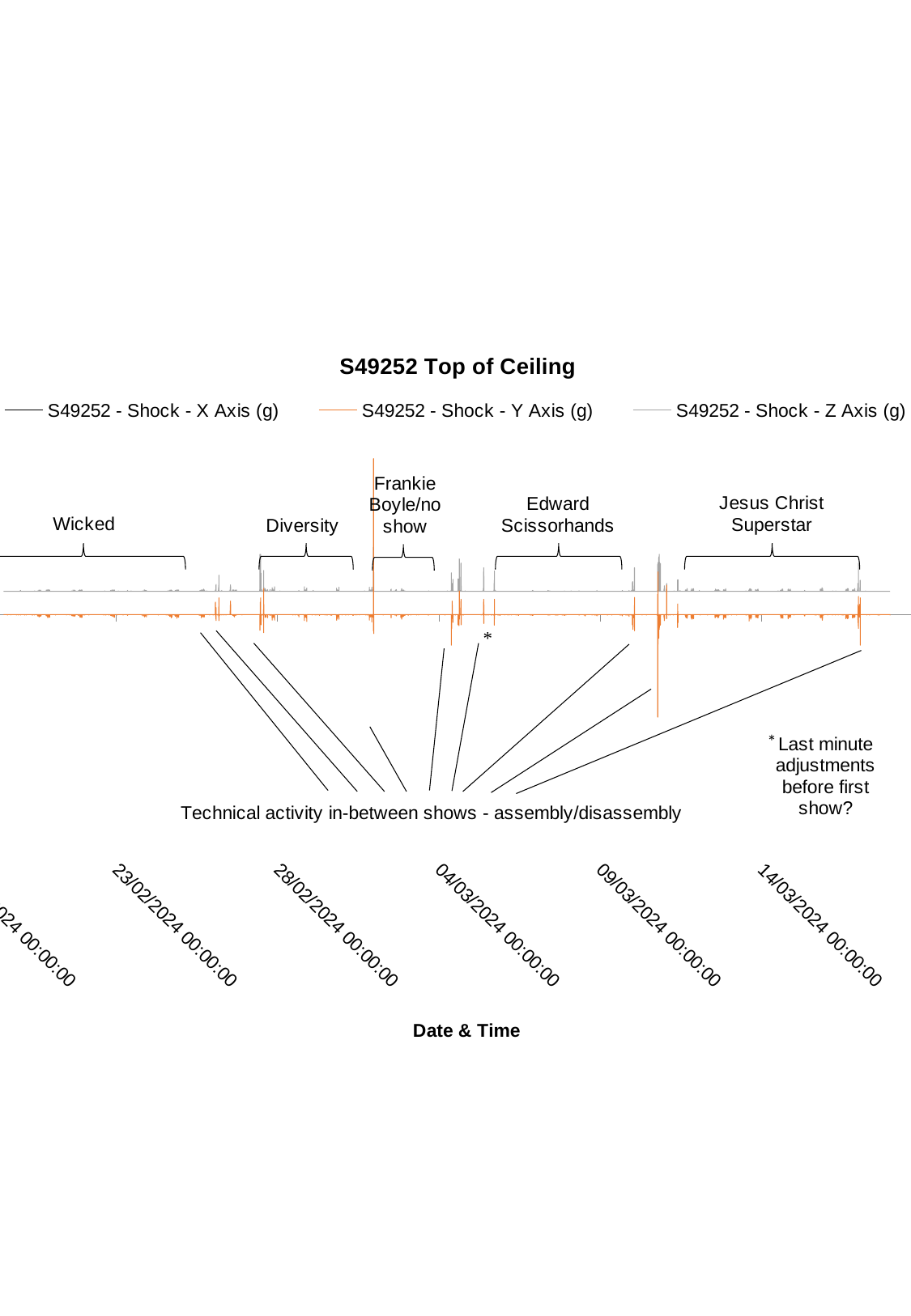

### Chart: S49252 Top of Ceiling

| Category |  |  |  |
|---|---|---|---|